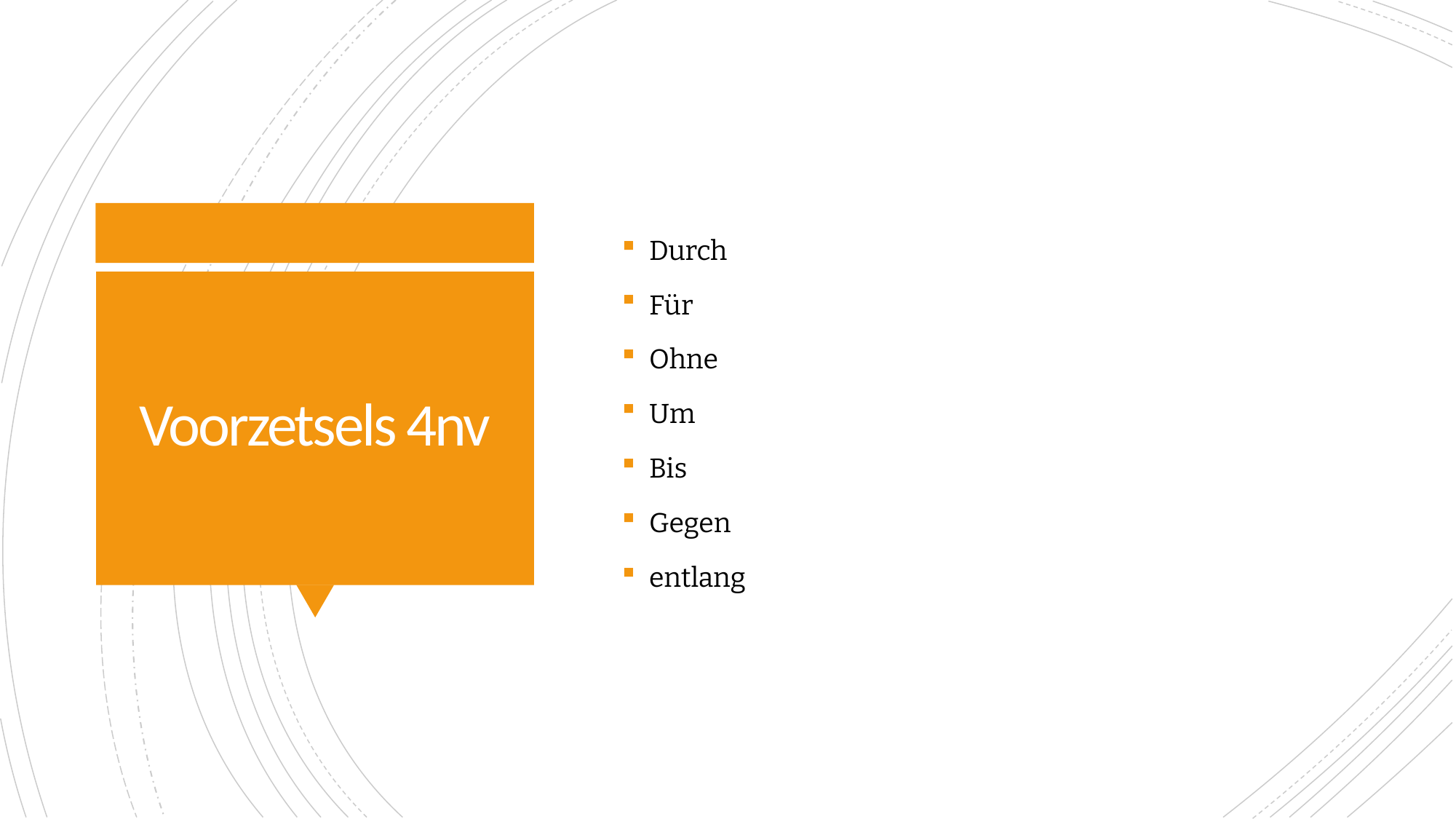

Durch
Für
Ohne
Um
Bis
Gegen
entlang
# Voorzetsels 4nv